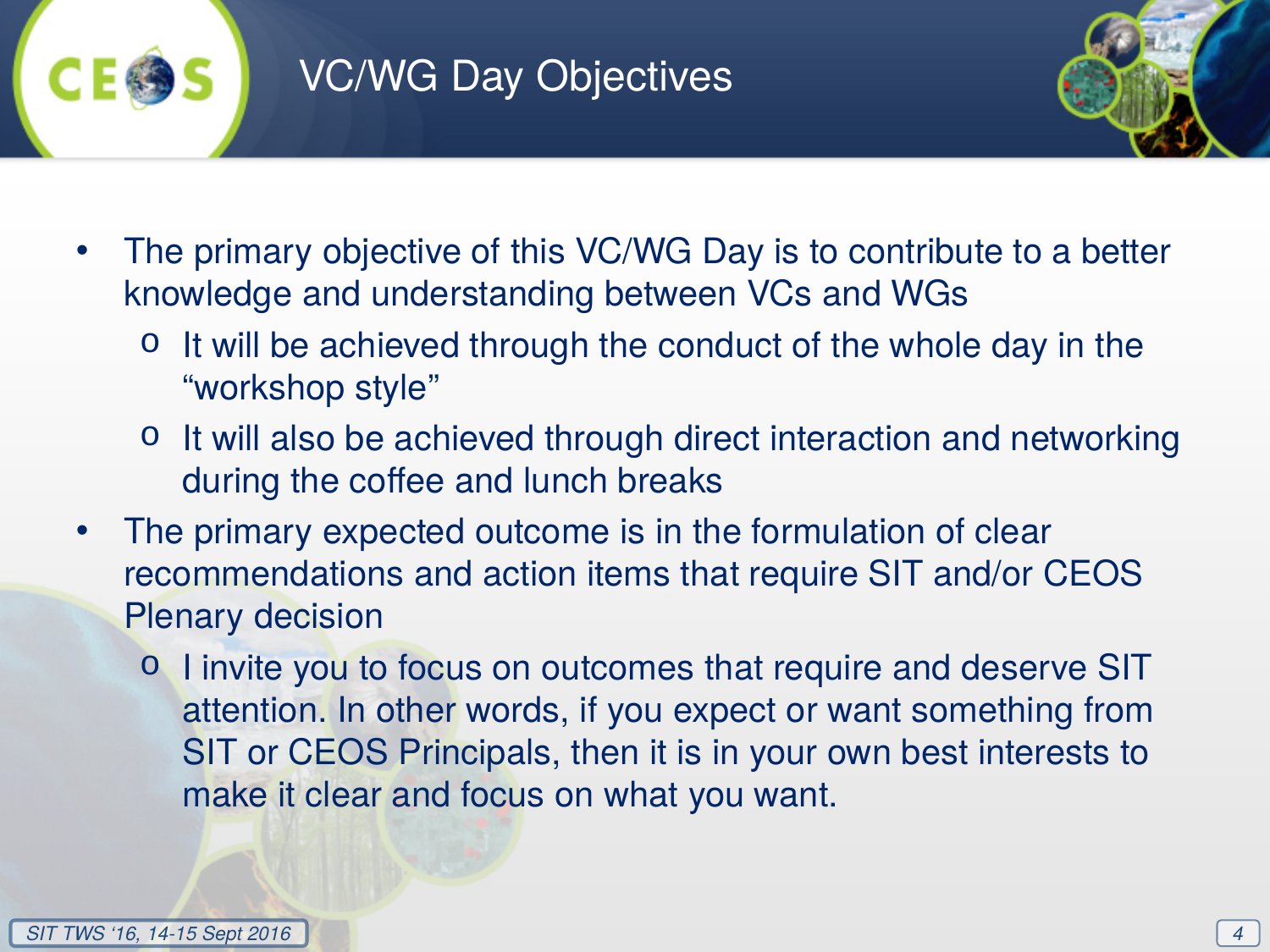

VC/WG Day Objectives
The primary objective of this VC/WG Day is to contribute to a better knowledge and understanding between VCs and WGs
It will be achieved through the conduct of the whole day in the “workshop style”
It will also be achieved through direct interaction and networking during the coffee and lunch breaks
The primary expected outcome is in the formulation of clear recommendations and action items that require SIT and/or CEOS Plenary decision
I invite you to focus on outcomes that require and deserve SIT attention. In other words, if you expect or want something from SIT or CEOS Principals, then it is in your own best interests to make it clear and focus on what you want.
4